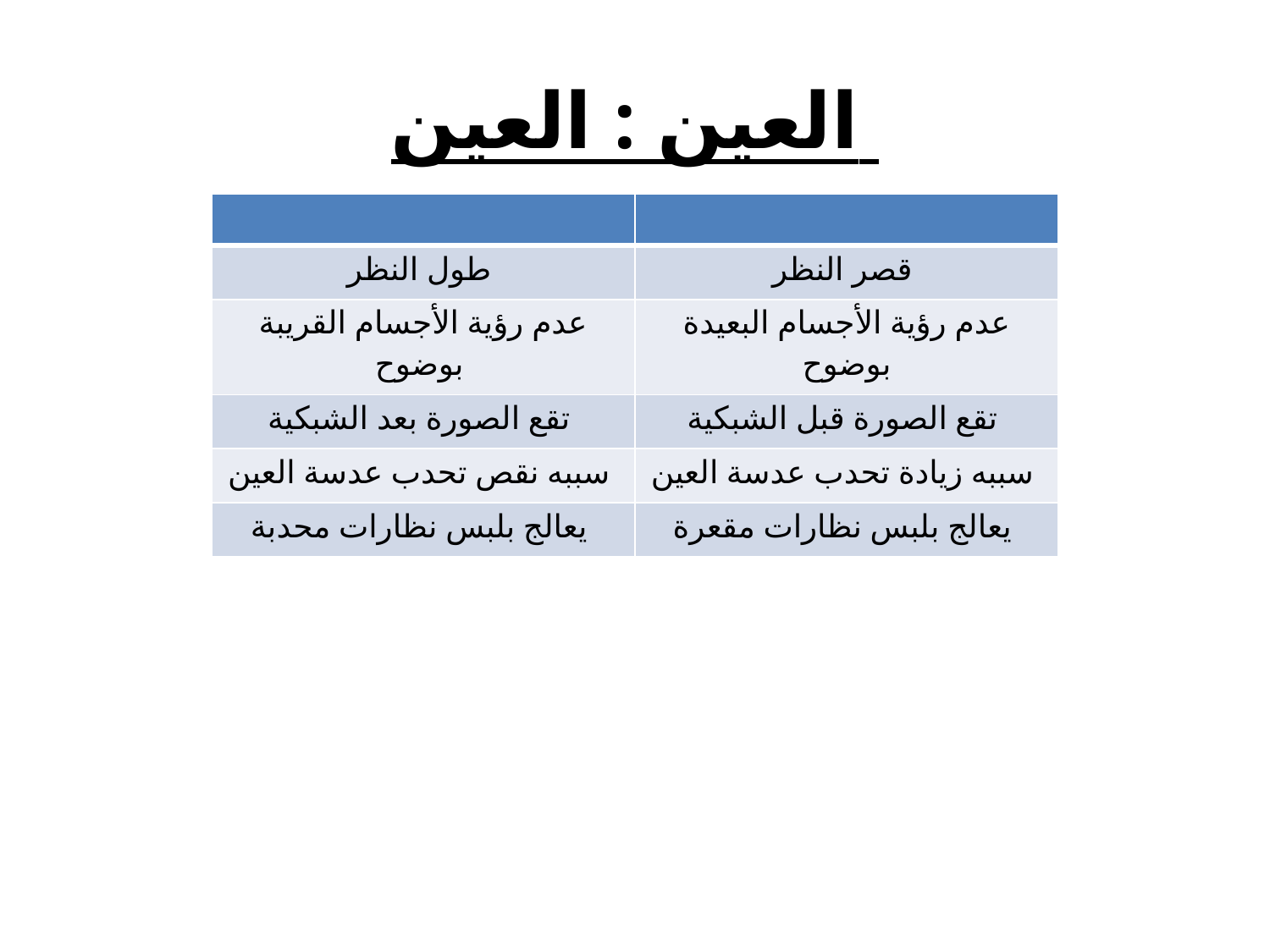

# العين : العين
|  |  |
| --- | --- |
| طول النظر | قصر النظر |
| عدم رؤية الأجسام القريبة بوضوح | عدم رؤية الأجسام البعيدة بوضوح |
| تقع الصورة بعد الشبكية | تقع الصورة قبل الشبكية |
| سببه نقص تحدب عدسة العين | سببه زيادة تحدب عدسة العين |
| يعالج بلبس نظارات محدبة | يعالج بلبس نظارات مقعرة |